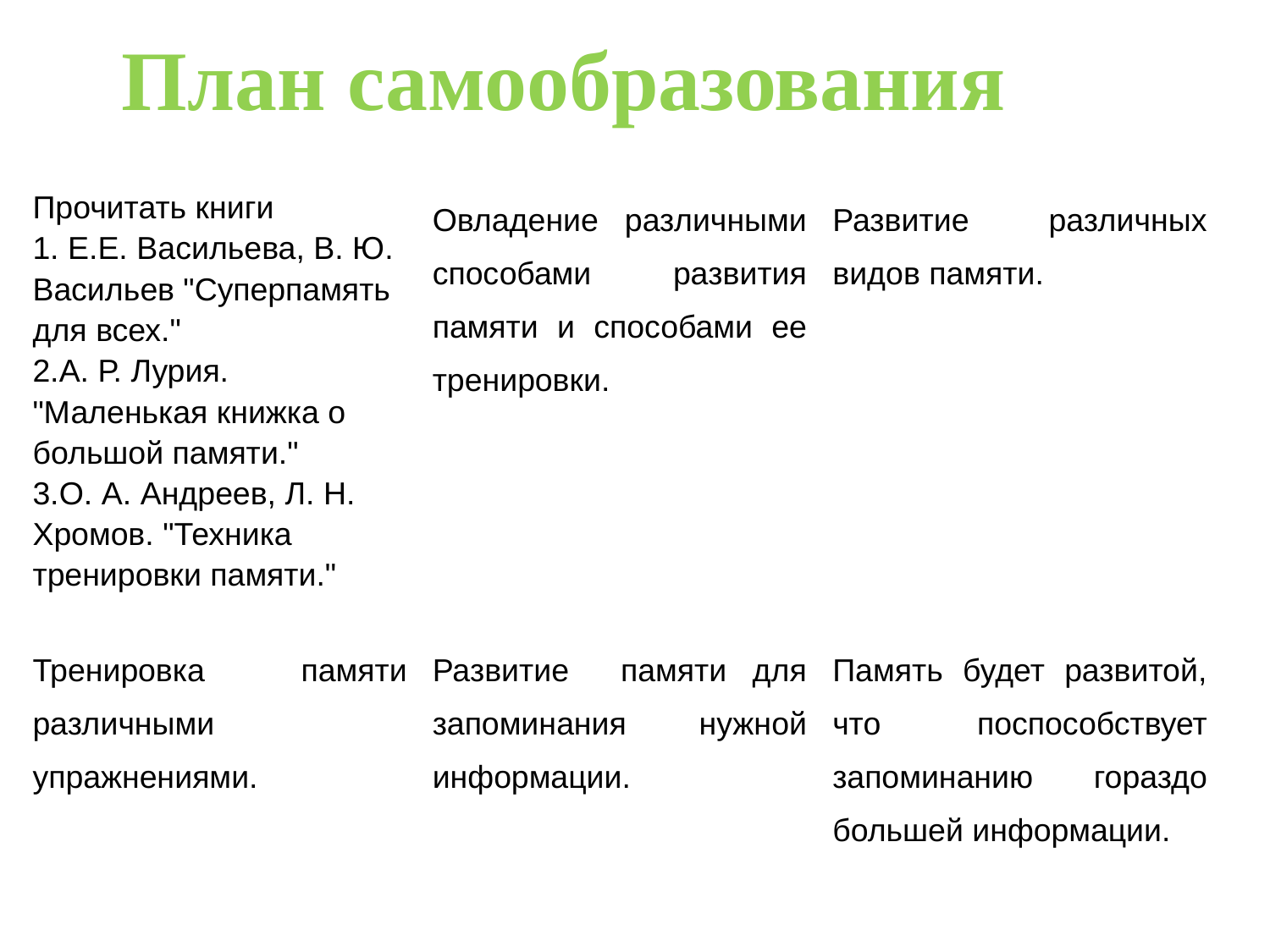

План самообразования
| Прочитать книги 1. Е.Е. Васильева, В. Ю. Васильев "Суперпамять для всех." 2.А. Р. Лурия. "Маленькая книжка о большой памяти." 3.О. А. Андреев, Л. Н. Хромов. "Техника тренировки памяти." | Овладение различными способами развития памяти и способами ее тренировки. | Развитие различных видов памяти. |
| --- | --- | --- |
| Тренировка памяти различными упражнениями. | Развитие памяти для запоминания нужной информации. | Память будет развитой, что поспособствует запоминанию гораздо большей информации. |